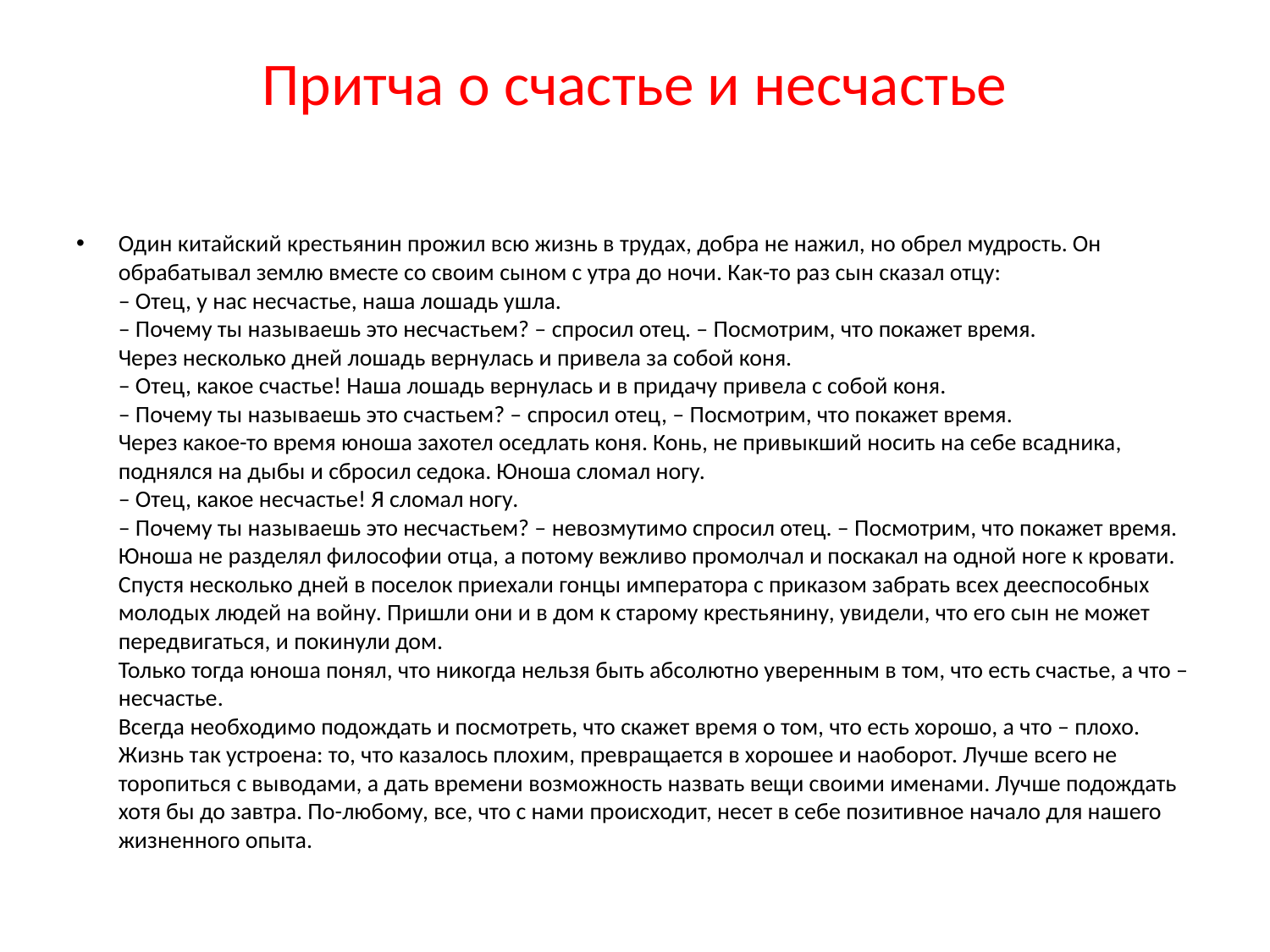

# Притча о счастье и несчастье
Один китайский крестьянин прожил всю жизнь в трудах, добра не нажил, но обрел мудрость. Он обрабатывал землю вместе со своим сыном с утра до ночи. Как-то раз сын сказал отцу:
– Отец, у нас несчастье, наша лошадь ушла.
– Почему ты называешь это несчастьем? – спросил отец. – Посмотрим, что покажет время.
Через несколько дней лошадь вернулась и привела за собой коня.
– Отец, какое счастье! Наша лошадь вернулась и в придачу привела с собой коня.
– Почему ты называешь это счастьем? – спросил отец, – Посмотрим, что покажет время.
Через какое-то время юноша захотел оседлать коня. Конь, не привыкший носить на себе всадника, поднялся на дыбы и сбросил седока. Юноша сломал ногу.
– Отец, какое несчастье! Я сломал ногу.
– Почему ты называешь это несчастьем? – невозмутимо спросил отец. – Посмотрим, что покажет время.
Юноша не разделял философии отца, а потому вежливо промолчал и поскакал на одной ноге к кровати.
Спустя несколько дней в поселок приехали гонцы императора с приказом забрать всех дееспособных молодых людей на войну. Пришли они и в дом к старому крестьянину, увидели, что его сын не может передвигаться, и покинули дом.
Только тогда юноша понял, что никогда нельзя быть абсолютно уверенным в том, что есть счастье, а что – несчастье.
Всегда необходимо подождать и посмотреть, что скажет время о том, что есть хорошо, а что – плохо.
Жизнь так устроена: то, что казалось плохим, превращается в хорошее и наоборот. Лучше всего не торопиться с выводами, а дать времени возможность назвать вещи своими именами. Лучше подождать хотя бы до завтра. По-любому, все, что с нами происходит, несет в себе позитивное начало для нашего жизненного опыта.